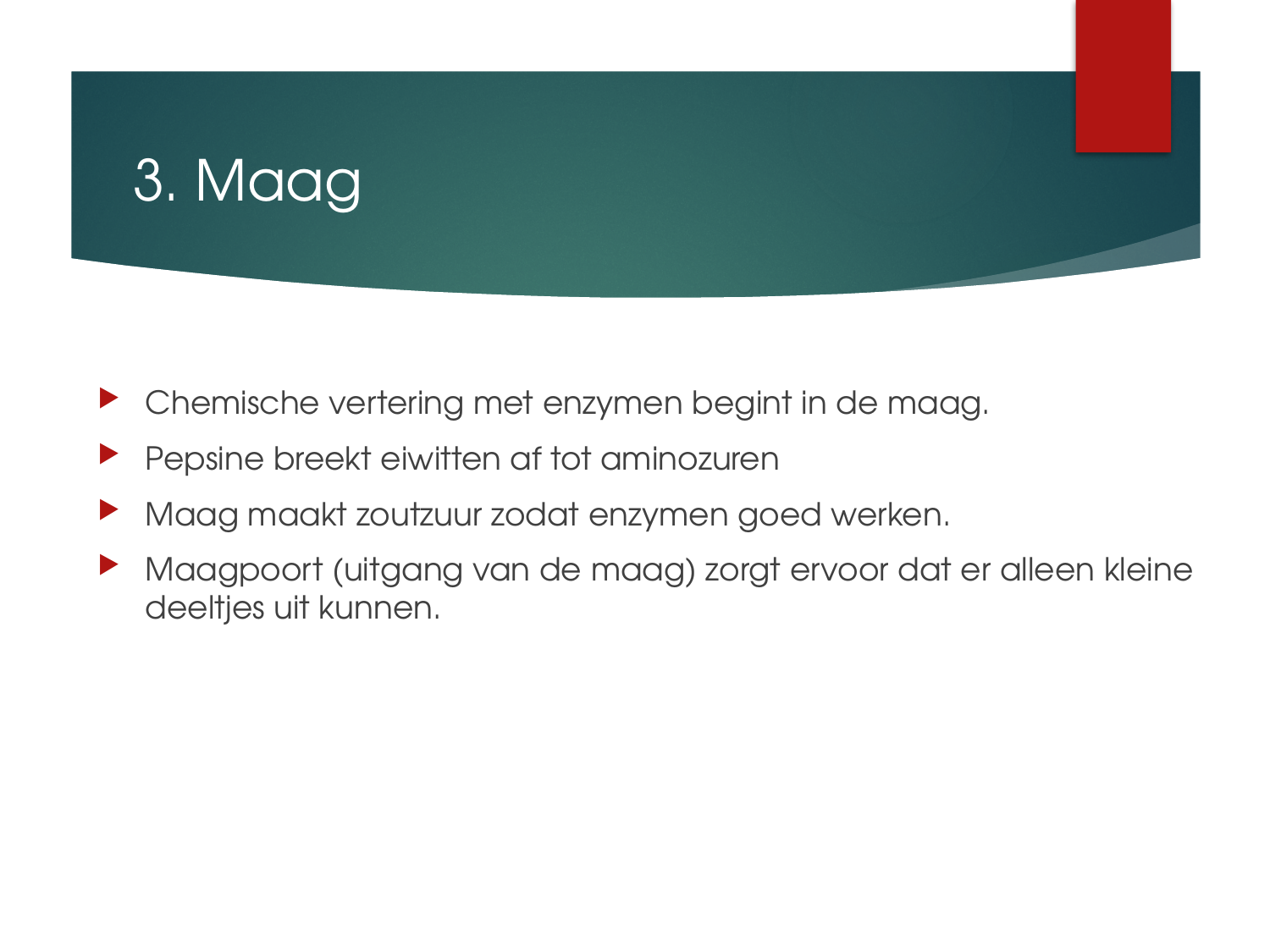

# 3. Maag
Chemische vertering met enzymen begint in de maag.
Pepsine breekt eiwitten af tot aminozuren
Maag maakt zoutzuur zodat enzymen goed werken.
Maagpoort (uitgang van de maag) zorgt ervoor dat er alleen kleine deeltjes uit kunnen.